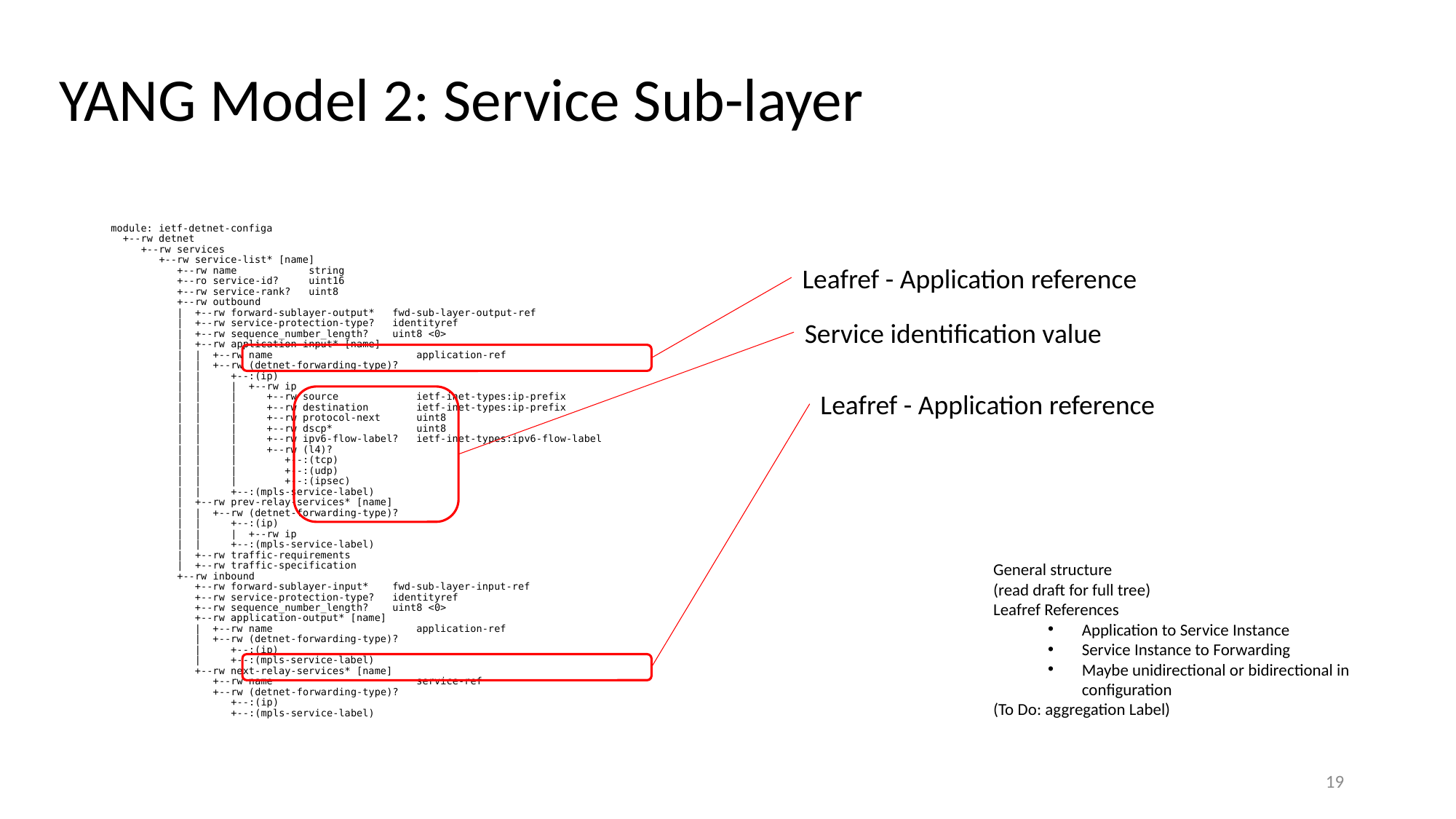

# YANG Model 2: Service Sub-layer
module: ietf-detnet-configa
  +--rw detnet
     +--rw services
        +--rw service-list* [name]
           +--rw name            string
           +--ro service-id?     uint16
           +--rw service-rank?   uint8
           +--rw outbound
           |  +--rw forward-sublayer-output*   fwd-sub-layer-output-ref
           |  +--rw service-protection-type?   identityref
           |  +--rw sequence_number_length?    uint8 <0>
           |  +--rw application-input* [name]
           |  |  +--rw name                        application-ref
           |  |  +--rw (detnet-forwarding-type)?
           |  |     +--:(ip)
           |  |     |  +--rw ip
           |  |     |     +--rw source             ietf-inet-types:ip-prefix
           |  |     |     +--rw destination        ietf-inet-types:ip-prefix
           |  |     |     +--rw protocol-next      uint8
           |  |     |     +--rw dscp*              uint8
           |  |     |     +--rw ipv6-flow-label?   ietf-inet-types:ipv6-flow-label
           |  |     |     +--rw (l4)?
           |  |     |        +--:(tcp)
           |  |     |        +--:(udp)
           |  |     |        +--:(ipsec)
           |  |     +--:(mpls-service-label)
           |  +--rw prev-relay-services* [name]
           |  |  +--rw (detnet-forwarding-type)?
           |  |     +--:(ip)
           |  |     |  +--rw ip
           |  |     +--:(mpls-service-label)
           |  +--rw traffic-requirements
           |  +--rw traffic-specification
           +--rw inbound
              +--rw forward-sublayer-input*    fwd-sub-layer-input-ref
              +--rw service-protection-type?   identityref
              +--rw sequence_number_length?    uint8 <0>
              +--rw application-output* [name]
              |  +--rw name                        application-ref
              |  +--rw (detnet-forwarding-type)?
              |     +--:(ip)
              |     +--:(mpls-service-label)
              +--rw next-relay-services* [name]
                 +--rw name                        service-ref
                 +--rw (detnet-forwarding-type)?
                    +--:(ip)
                    +--:(mpls-service-label)

Leafref - Application reference
Service identification value

Leafref - Application reference

General structure
(read draft for full tree)
Leafref References
Application to Service Instance
Service Instance to Forwarding
Maybe unidirectional or bidirectional in configuration
(To Do: aggregation Label)

19